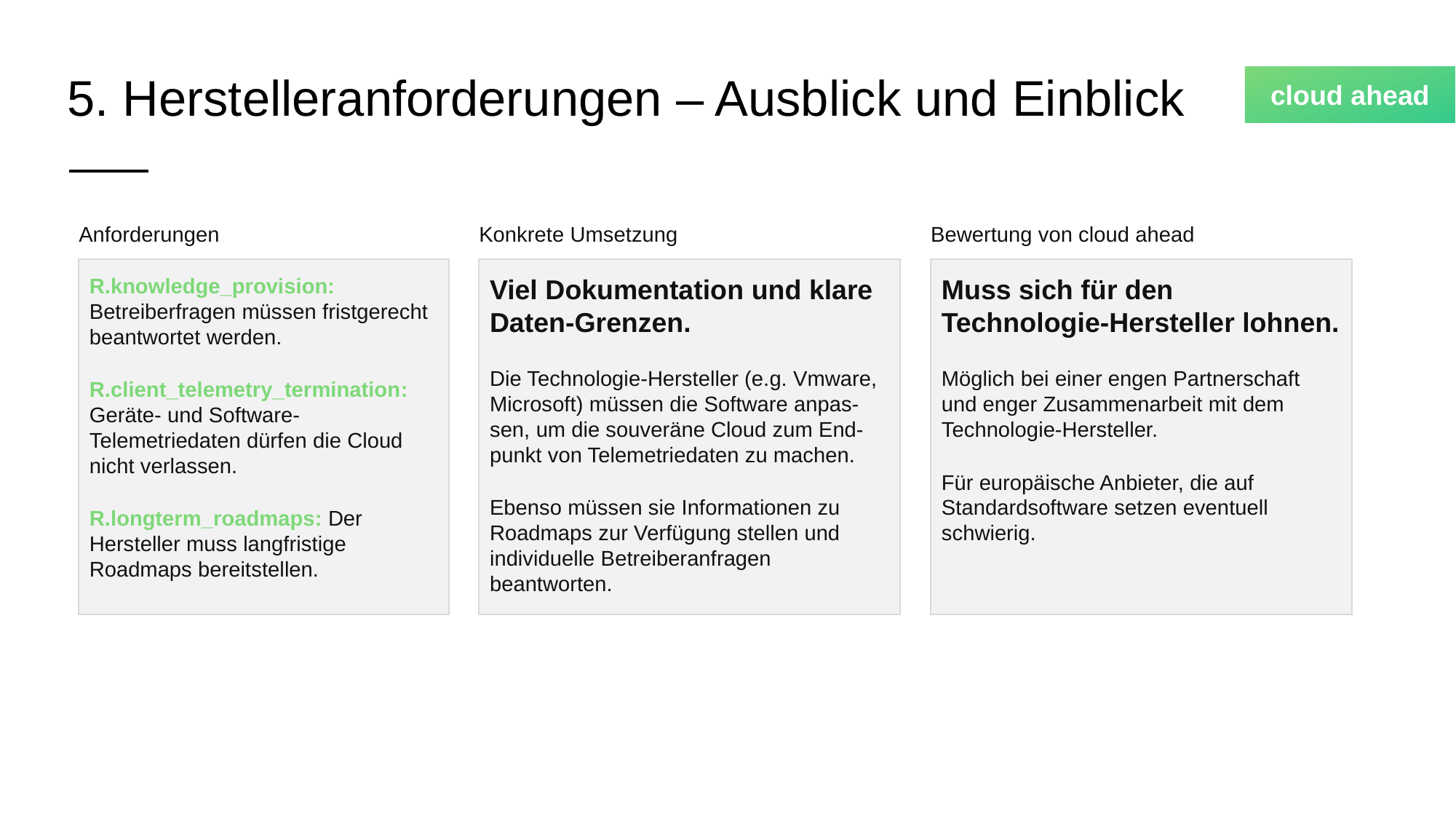

# 5. Herstelleranforderungen – Ausblick und Einblick
Anforderungen
Konkrete Umsetzung
Bewertung von cloud ahead
R.knowledge_provision: Betreiberfragen müssen fristgerecht beantwortet werden.
R.client_telemetry_termination: Geräte- und Software-Telemetriedaten dürfen die Cloud nicht verlassen.
R.longterm_roadmaps: Der Hersteller muss langfristige Roadmaps bereitstellen.
Viel Dokumentation und klare Daten-Grenzen.
Die Technologie-Hersteller (e.g. Vmware, Microsoft) müssen die Software anpas-sen, um die souveräne Cloud zum End-punkt von Telemetriedaten zu machen.
Ebenso müssen sie Informationen zu Roadmaps zur Verfügung stellen und individuelle Betreiberanfragen beantworten.
Muss sich für den Technologie-Hersteller lohnen.
Möglich bei einer engen Partnerschaft und enger Zusammenarbeit mit dem Technologie-Hersteller.
Für europäische Anbieter, die auf Standardsoftware setzen eventuell schwierig.